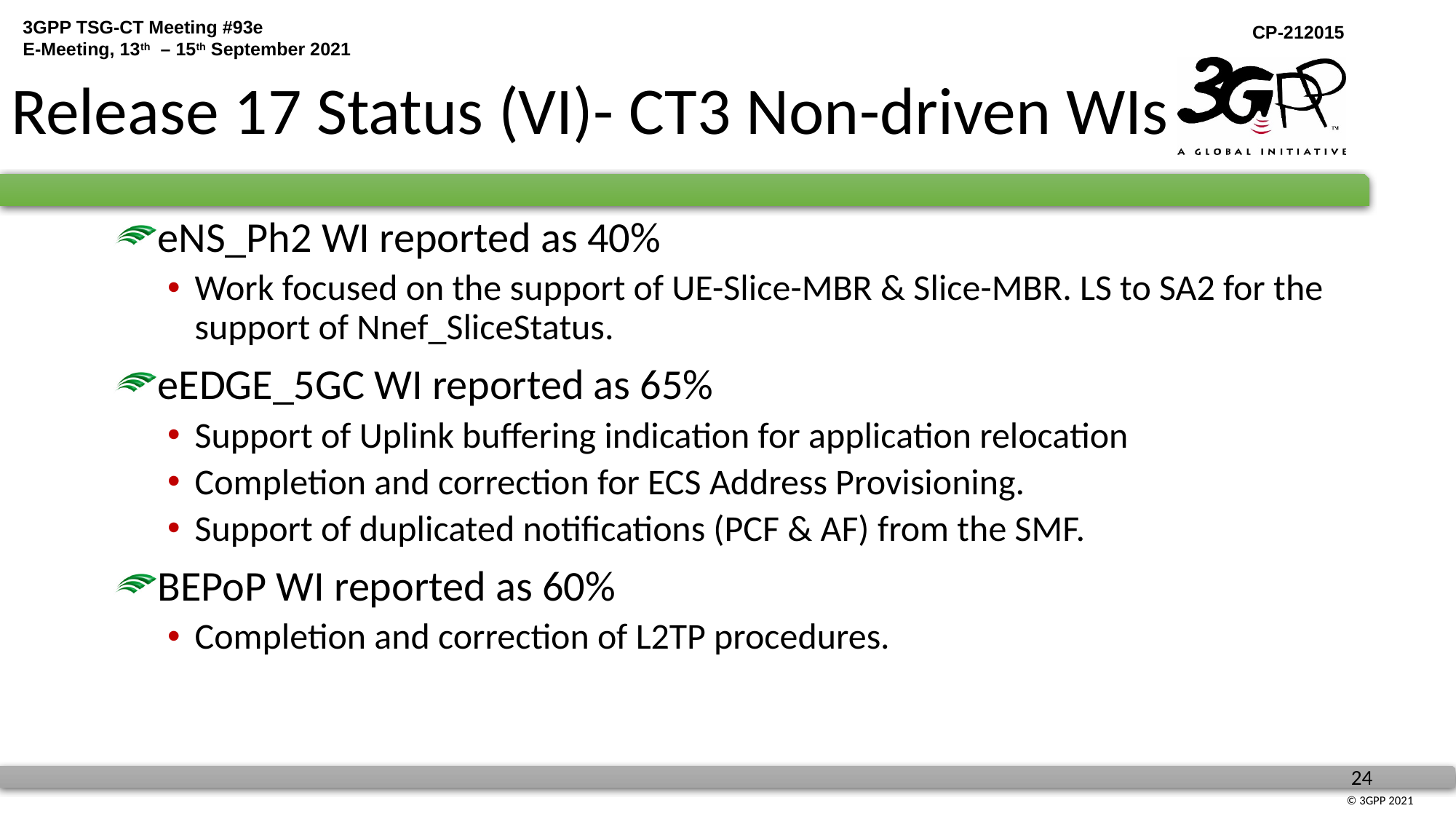

# Release 17 Status (VI)- CT3 Non-driven WIs
eNS_Ph2 WI reported as 40%
Work focused on the support of UE-Slice-MBR & Slice-MBR. LS to SA2 for the support of Nnef_SliceStatus.
eEDGE_5GC WI reported as 65%
Support of Uplink buffering indication for application relocation
Completion and correction for ECS Address Provisioning.
Support of duplicated notifications (PCF & AF) from the SMF.
BEPoP WI reported as 60%
Completion and correction of L2TP procedures.